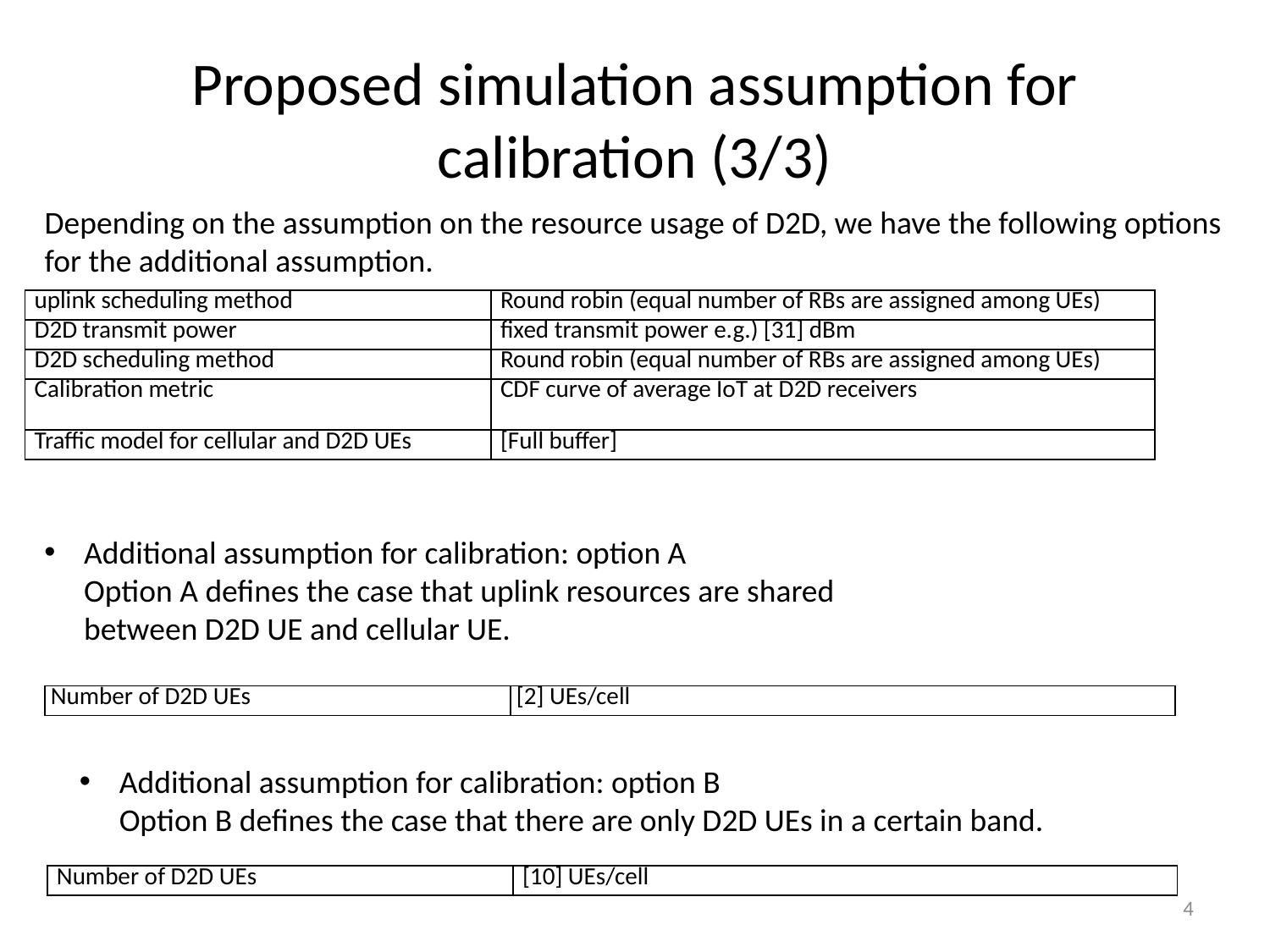

# Proposed simulation assumption for calibration (3/3)
Depending on the assumption on the resource usage of D2D, we have the following options
for the additional assumption.
| uplink scheduling method | Round robin (equal number of RBs are assigned among UEs) |
| --- | --- |
| D2D transmit power | fixed transmit power e.g.) [31] dBm |
| D2D scheduling method | Round robin (equal number of RBs are assigned among UEs) |
| Calibration metric | CDF curve of average IoT at D2D receivers |
| Traffic model for cellular and D2D UEs | [Full buffer] |
Additional assumption for calibration: option A
Option A defines the case that uplink resources are shared
between D2D UE and cellular UE.
| Number of D2D UEs | [2] UEs/cell |
| --- | --- |
Additional assumption for calibration: option B
Option B defines the case that there are only D2D UEs in a certain band.
| Number of D2D UEs | [10] UEs/cell |
| --- | --- |
4